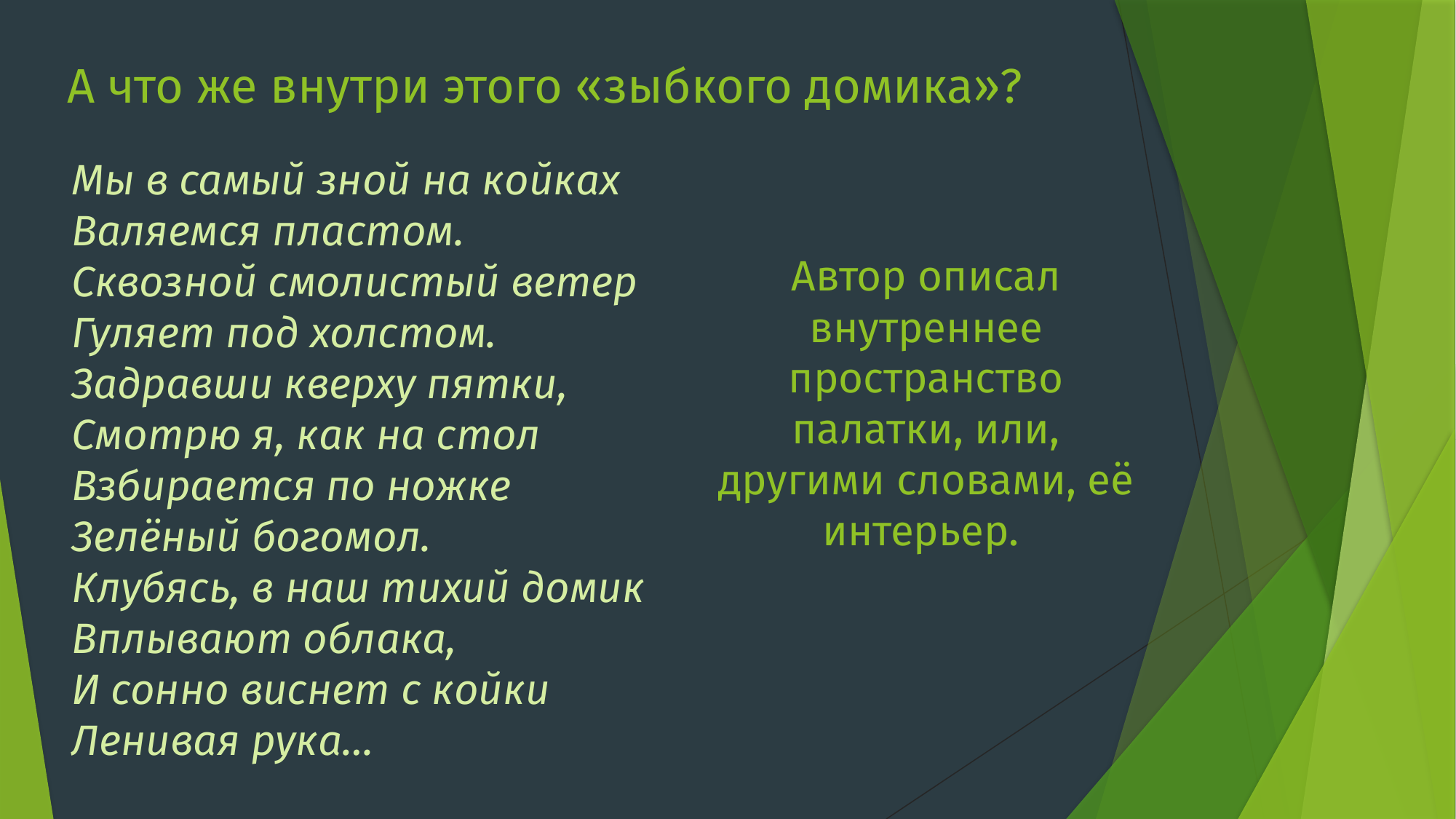

А что же внутри этого «зыбкого домика»?
Мы в самый зной на койках
Валяемся пластом.
Сквозной смолистый ветер
Гуляет под холстом.
Задравши кверху пятки,
Смотрю я, как на стол
Взбирается по ножке
Зелёный богомол.
Клубясь, в наш тихий домик
Вплывают облака,
И сонно виснет с койки
Ленивая рука…
Автор описал внутреннее пространство палатки, или, другими словами, её интерьер.